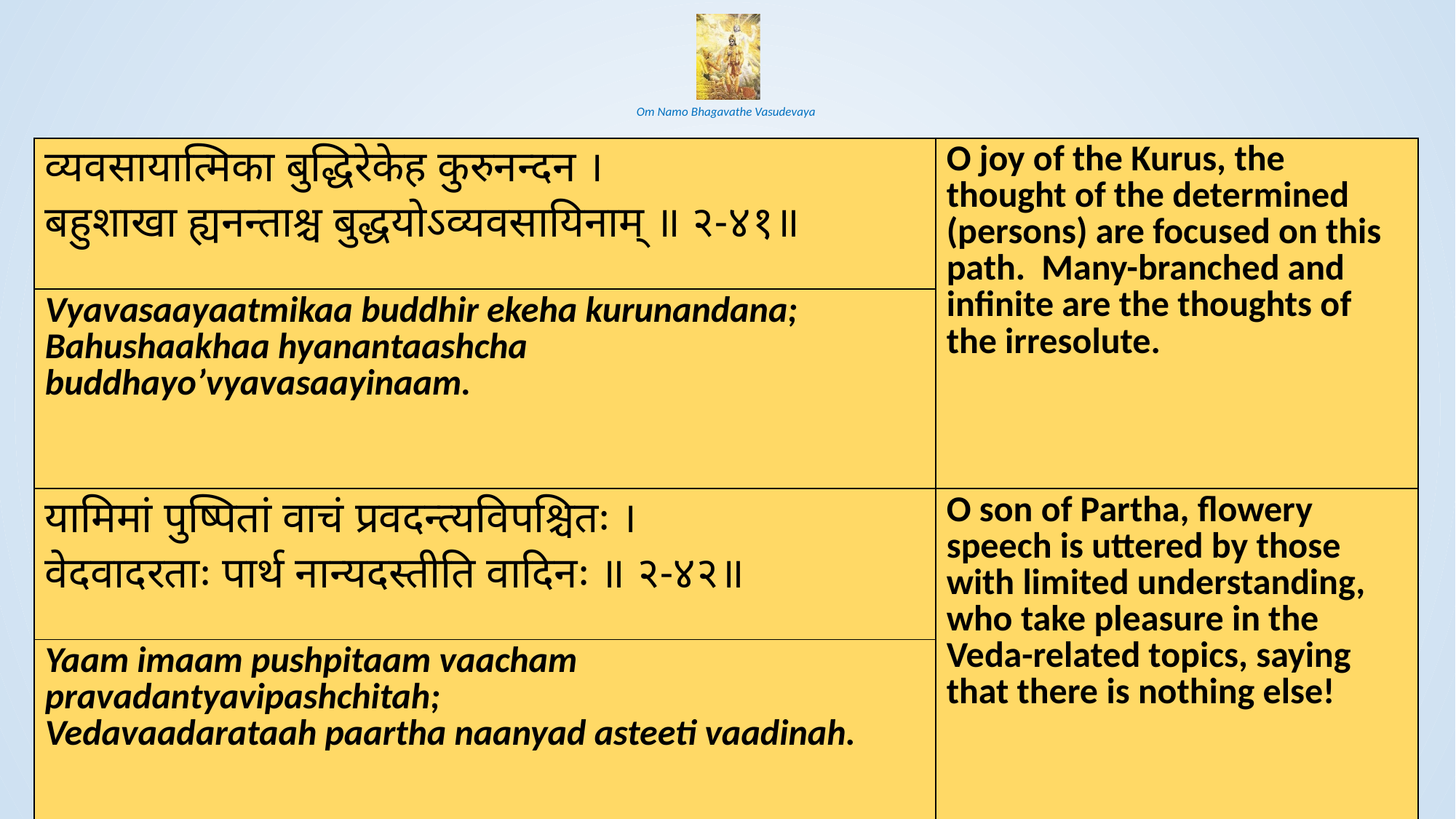

# Om Namo Bhagavathe Vasudevaya
| व्यवसायात्मिका बुद्धिरेकेह कुरुनन्दन । बहुशाखा ह्यनन्ताश्च बुद्धयोऽव्यवसायिनाम् ॥ २-४१॥ | O joy of the Kurus, the thought of the determined (persons) are focused on this path. Many-branched and infinite are the thoughts of the irresolute. |
| --- | --- |
| Vyavasaayaatmikaa buddhir ekeha kurunandana; Bahushaakhaa hyanantaashcha buddhayo’vyavasaayinaam. |  |
| यामिमां पुष्पितां वाचं प्रवदन्त्यविपश्चितः । वेदवादरताः पार्थ नान्यदस्तीति वादिनः ॥ २-४२॥ | O son of Partha, flowery speech is uttered by those with limited understanding, who take pleasure in the Veda-related topics, saying that there is nothing else! |
| --- | --- |
| Yaam imaam pushpitaam vaacham pravadantyavipashchitah; Vedavaadarataah paartha naanyad asteeti vaadinah. |  |